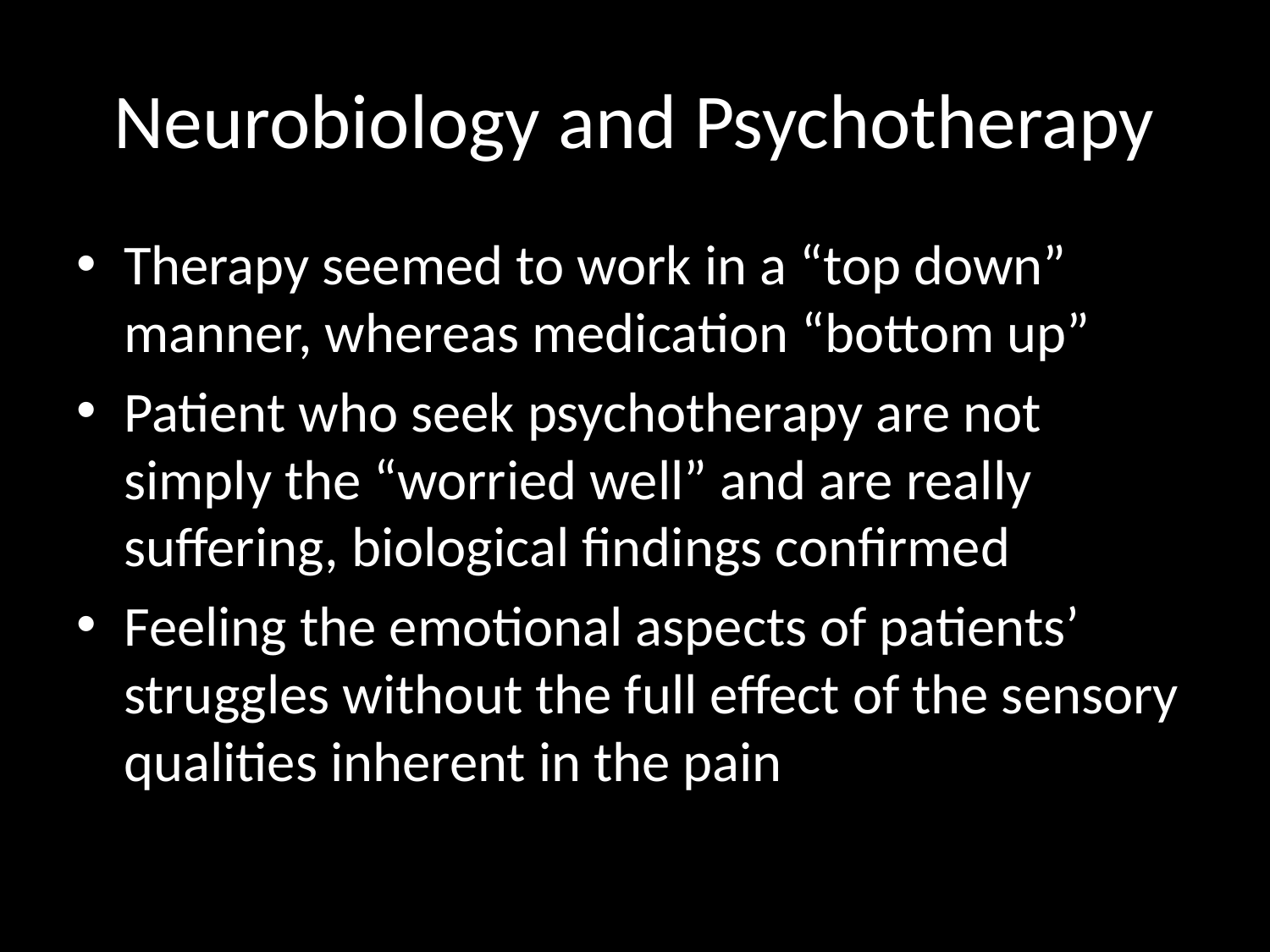

# Neurobiology and Psychotherapy
Therapy seemed to work in a “top down” manner, whereas medication “bottom up”
Patient who seek psychotherapy are not simply the “worried well” and are really suffering, biological findings confirmed
Feeling the emotional aspects of patients’ struggles without the full effect of the sensory qualities inherent in the pain